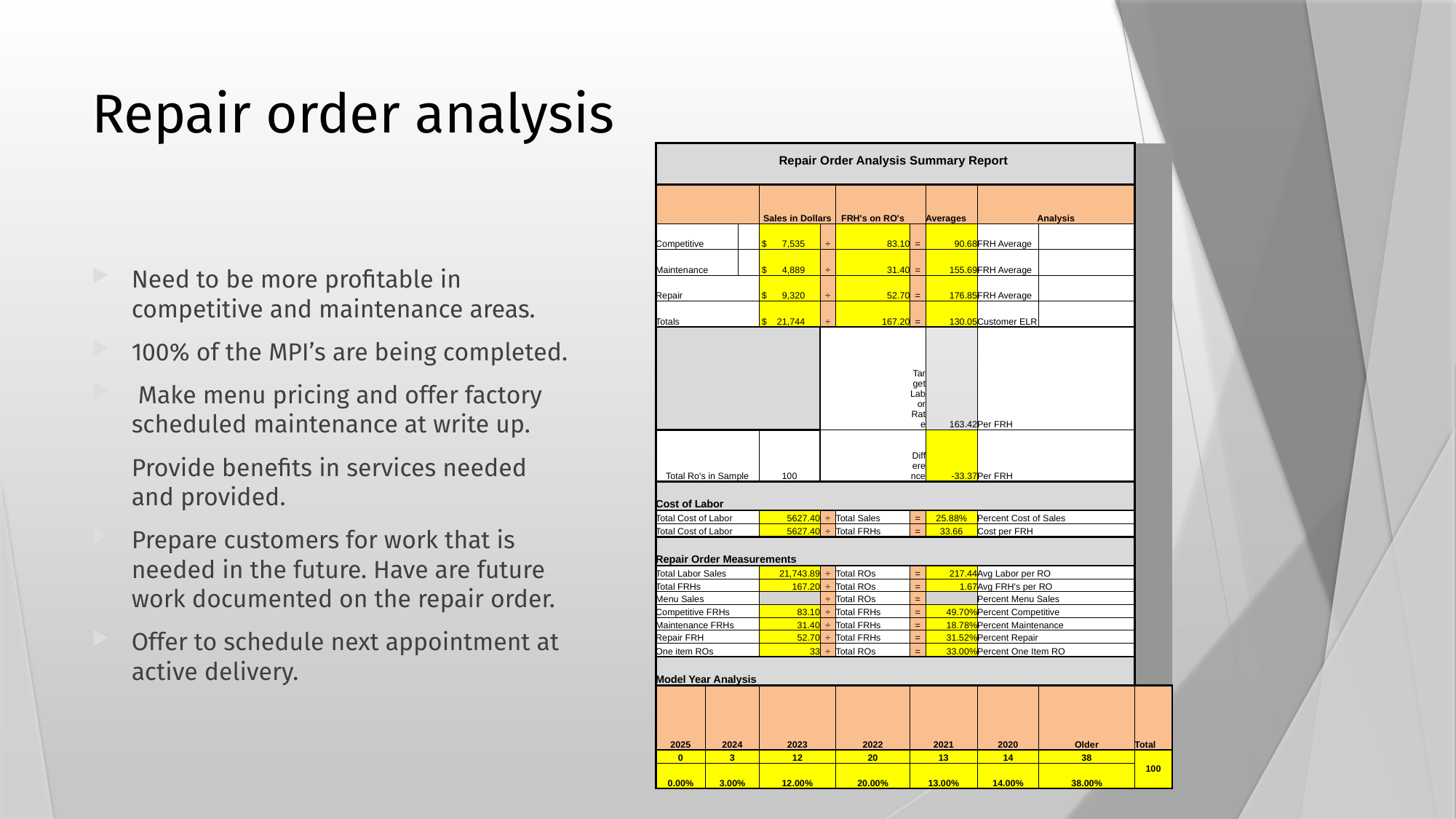

# Repair order analysis
| Repair Order Analysis Summary Report |  |  |  |  |  |  |  |  |  |  |
| --- | --- | --- | --- | --- | --- | --- | --- | --- | --- | --- |
|  |  |  |  |  |  |  |  |  |  |  |
|  |  |  | Sales in Dollars |  | FRH's on RO's |  |  |  |  |  |
|  |  |  |  |  |  |  | Averages | Analysis |  |  |
| Competitive |  |  | $ 7,535 | ÷ | 83.10 | = | 90.68 | FRH Average |  |  |
| Maintenance |  |  | $ 4,889 | ÷ | 31.40 | = | 155.69 | FRH Average |  |  |
| Repair |  |  | $ 9,320 | ÷ | 52.70 | = | 176.85 | FRH Average |  |  |
| Totals |  |  | $ 21,744 | ÷ | 167.20 | = | 130.05 | Customer ELR |  |  |
|  |  |  |  |  |  | Target Labor Rate | 163.42 | Per FRH |  |  |
| Total Ro's in Sample |  |  | 100 |  |  | Difference | -33.37 | Per FRH |  |  |
|  |  |  |  |  |  |  |  |  |  |  |
| Cost of Labor |  |  |  |  |  |  |  |  |  |  |
| Total Cost of Labor |  |  | 5627.40 | ÷ | Total Sales | = | 25.88% | Percent Cost of Sales |  |  |
| Total Cost of Labor |  |  | 5627.40 | ÷ | Total FRHs | = | 33.66 | Cost per FRH |  |  |
|  |  |  |  |  |  |  |  |  |  |  |
| Repair Order Measurements |  |  |  |  |  |  |  |  |  |  |
| Total Labor Sales |  |  | 21,743.89 | ÷ | Total ROs | = | 217.44 | Avg Labor per RO |  |  |
| Total FRHs |  |  | 167.20 | ÷ | Total ROs | = | 1.67 | Avg FRH's per RO |  |  |
| Menu Sales |  |  |  | ÷ | Total ROs | = |  | Percent Menu Sales |  |  |
| Competitive FRHs |  |  | 83.10 | ÷ | Total FRHs | = | 49.70% | Percent Competitive |  |  |
| Maintenance FRHs |  |  | 31.40 | ÷ | Total FRHs | = | 18.78% | Percent Maintenance |  |  |
| Repair FRH |  |  | 52.70 | ÷ | Total FRHs | = | 31.52% | Percent Repair |  |  |
| One item ROs |  |  | 33 | ÷ | Total ROs | = | 33.00% | Percent One Item RO |  |  |
|  |  |  |  |  |  |  |  |  |  |  |
| Model Year Analysis |  |  |  |  |  |  |  |  |  |  |
| 2025 | 2024 |  | 2023 |  | 2022 | 2021 |  | 2020 | Older | Total |
| 0 | 3 |  | 12 |  | 20 | 13 |  | 14 | 38 | 100 |
| 0.00% | 3.00% |  | 12.00% |  | 20.00% | 13.00% |  | 14.00% | 38.00% |  |
Need to be more profitable in competitive and maintenance areas.
100% of the MPI’s are being completed.
 Make menu pricing and offer factory scheduled maintenance at write up.
Provide benefits in services needed and provided.
Prepare customers for work that is needed in the future. Have are future work documented on the repair order.
Offer to schedule next appointment at active delivery.